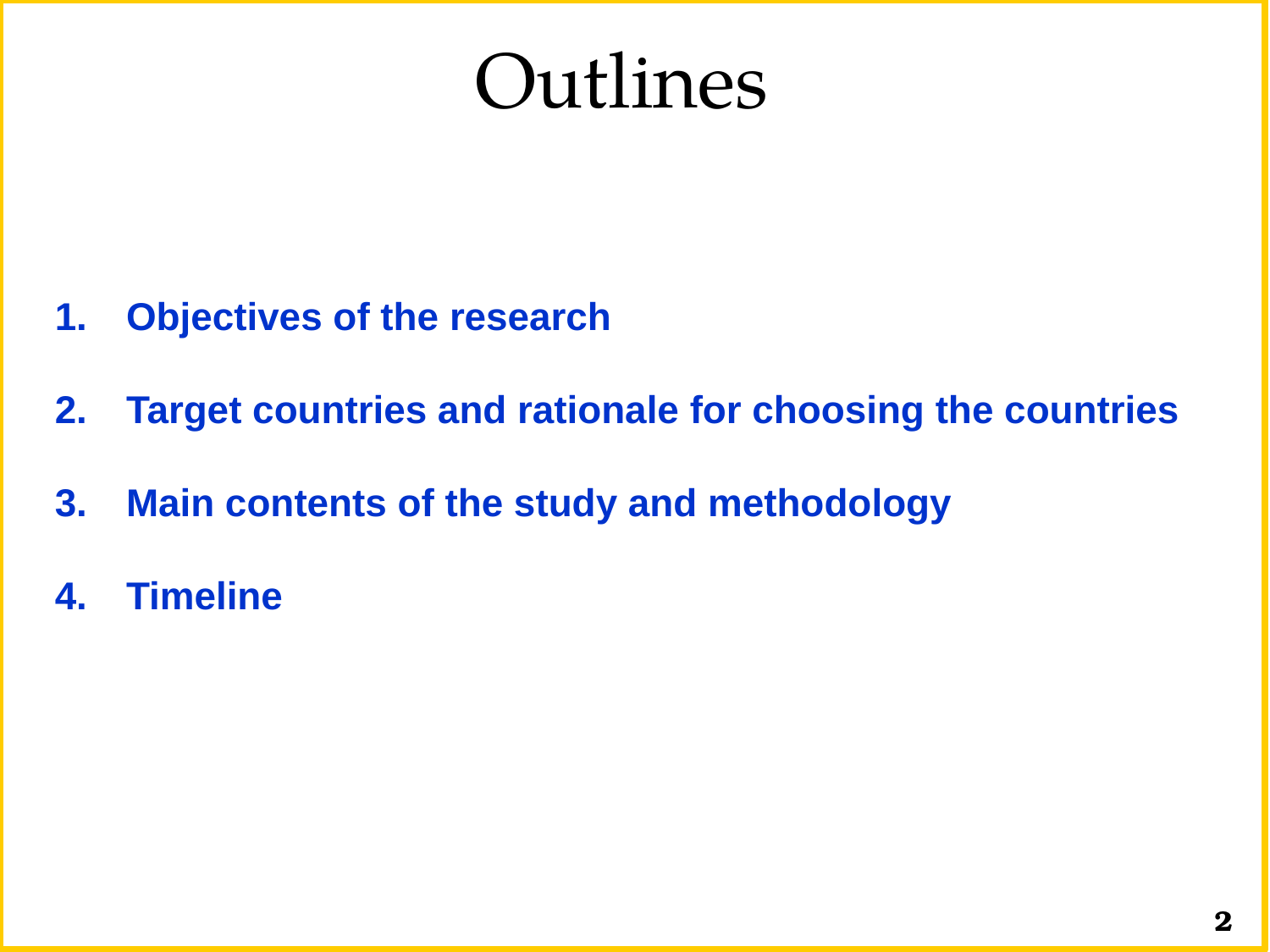

Outlines
Objectives of the research

Target countries and rationale for choosing the countries

Main contents of the study and methodology

Timeline